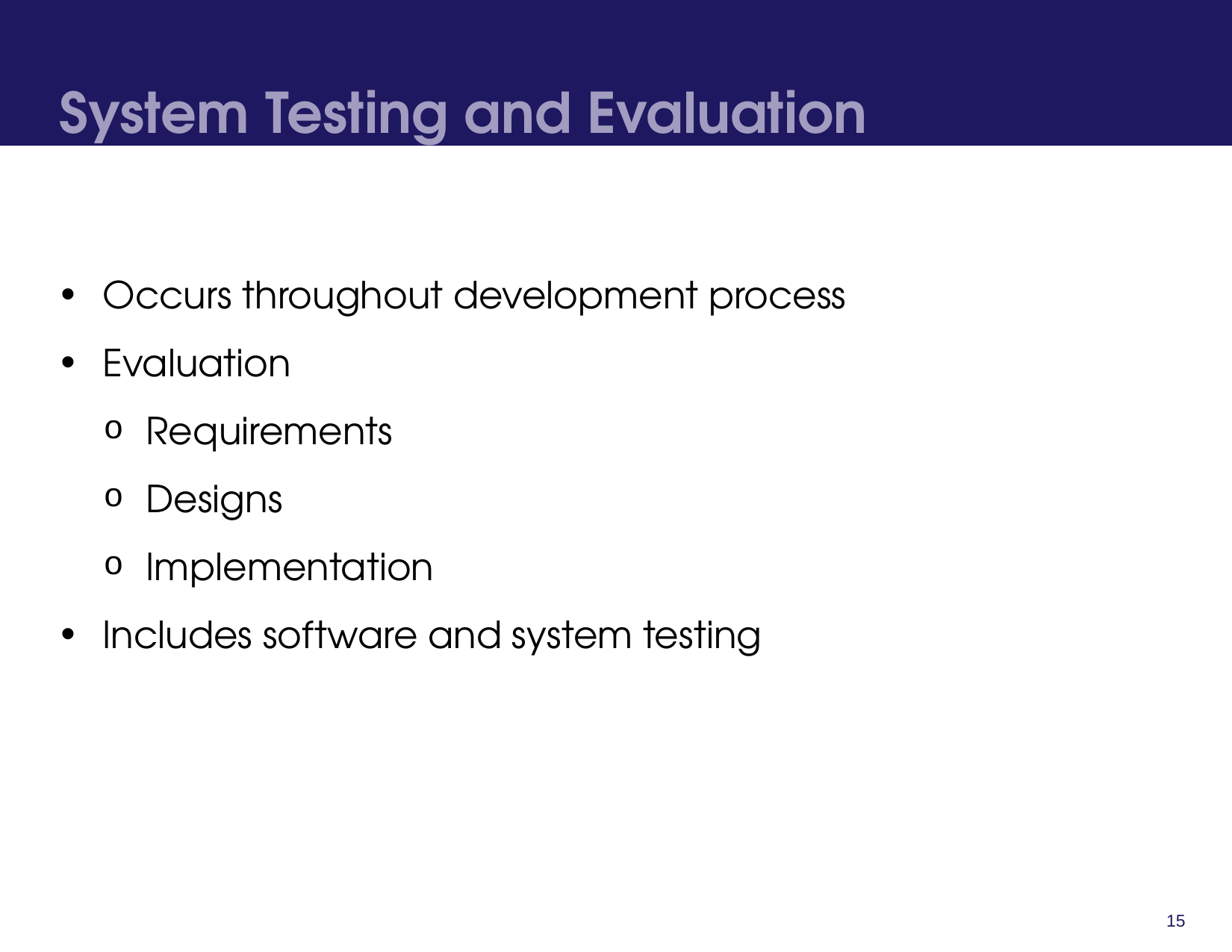

# System Testing and Evaluation
Occurs throughout development process
Evaluation
Requirements
Designs
Implementation
Includes software and system testing
15